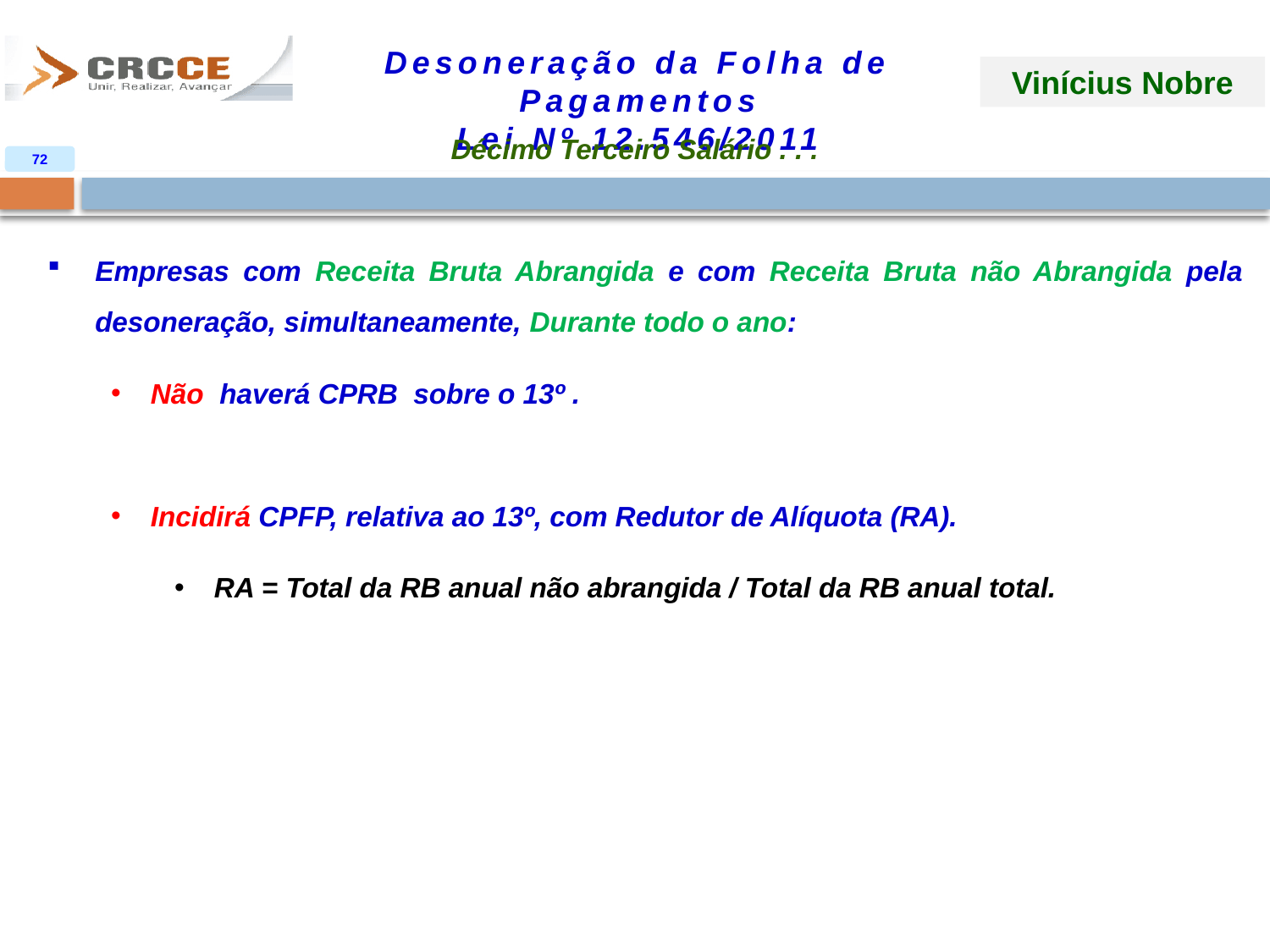

Décimo Terceiro Salário . . .
72
Empresas com Receita Bruta Abrangida e com Receita Bruta não Abrangida pela desoneração, simultaneamente, Durante todo o ano:
Não  haverá CPRB  sobre o 13º .
Incidirá CPFP, relativa ao 13º, com Redutor de Alíquota (RA).
RA = Total da RB anual não abrangida / Total da RB anual total.